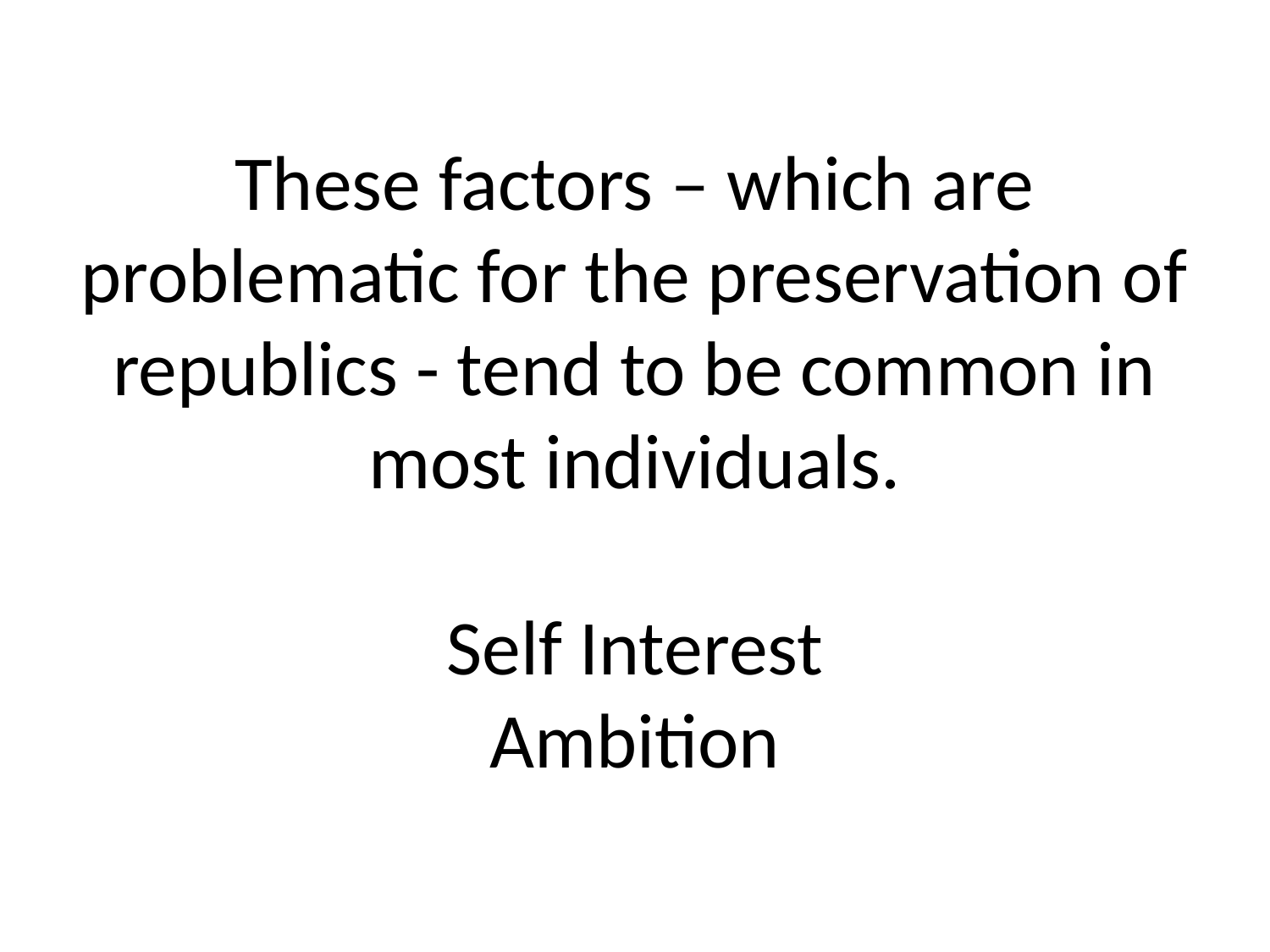

# These factors – which are problematic for the preservation of republics - tend to be common in most individuals. Self Interest Ambition